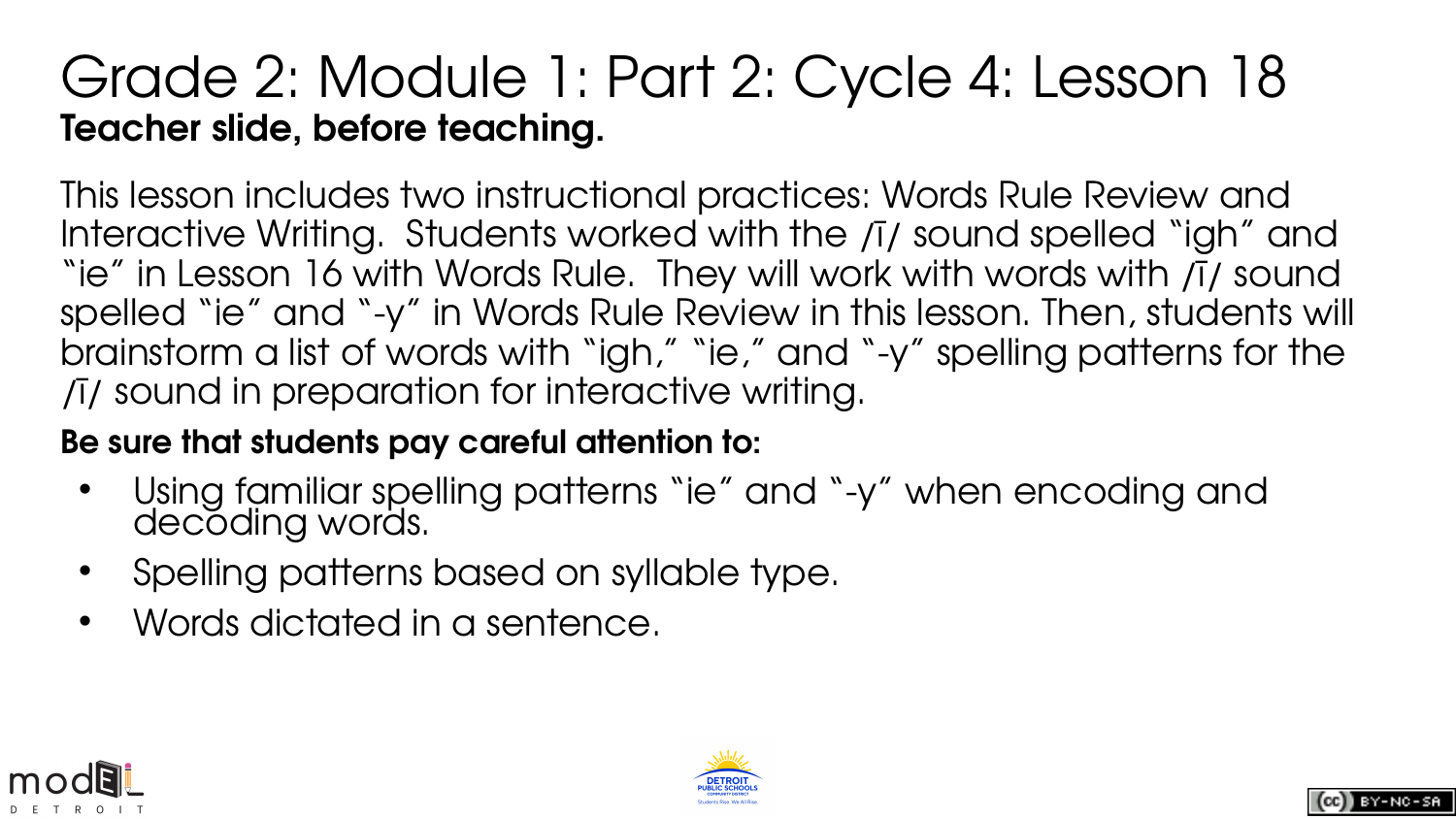

# Grade 2: Module 1: Part 2: Cycle 4: Lesson 18
Teacher slide, before teaching.
This lesson includes two instructional practices: Words Rule Review and Interactive Writing.  Students worked with the /ī/ sound spelled “igh” and “ie” in Lesson 16 with Words Rule.  They will work with words with /ī/ sound spelled “ie” and “-y” in Words Rule Review in this lesson. Then, students will brainstorm a list of words with “igh,” “ie,” and “-y” spelling patterns for the /ī/ sound in preparation for interactive writing.
Be sure that students pay careful attention to:
Using familiar spelling patterns “ie” and “-y” when encoding and decoding words.
Spelling patterns based on syllable type.
Words dictated in a sentence.